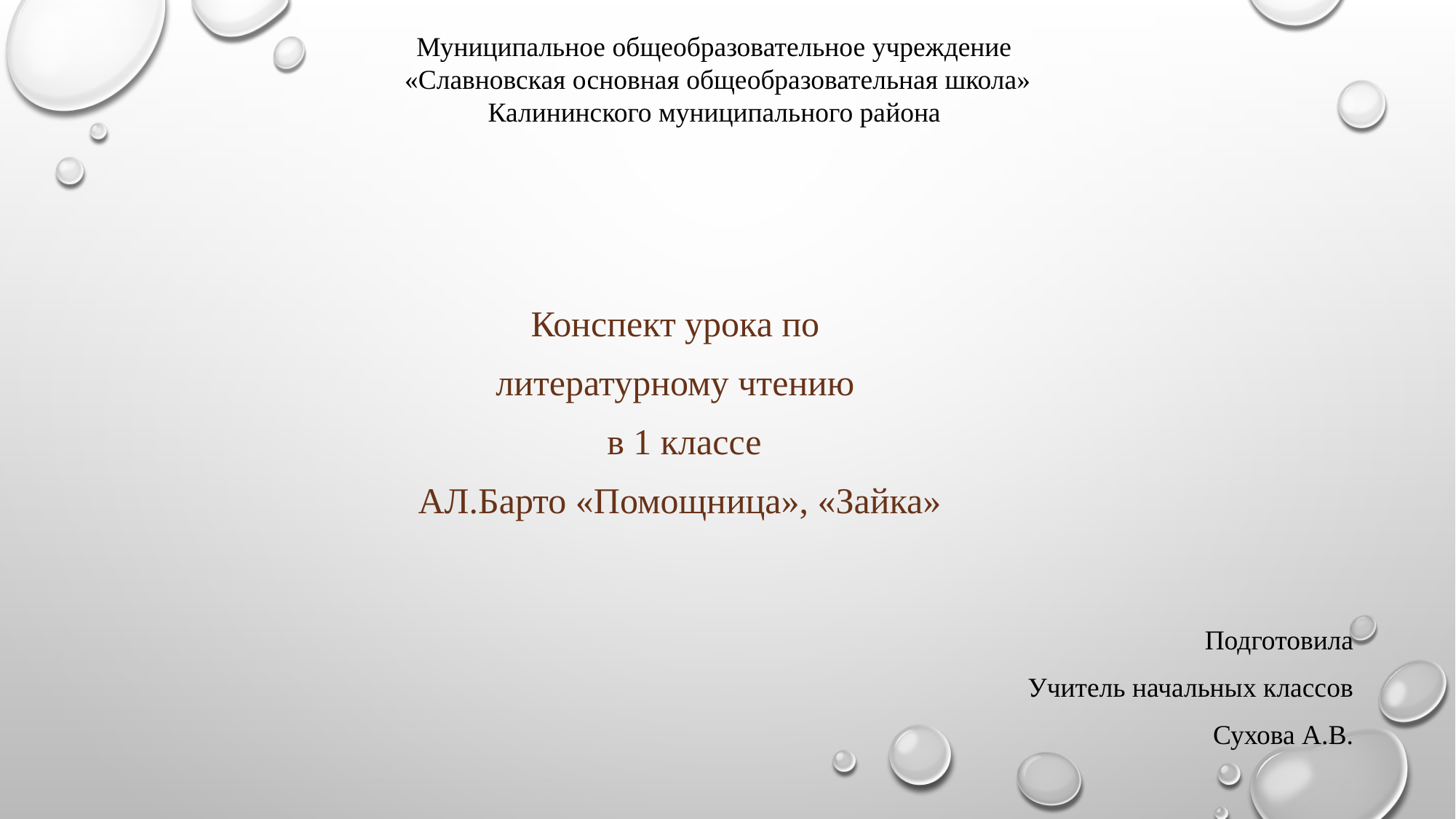

Муниципальное общеобразовательное учреждение
 «Славновская основная общеобразовательная школа»
Калининского муниципального района

Конспект урока по
литературному чтению
 в 1 классе
АЛ.Барто «Помощница», «Зайка»
Подготовила
Учитель начальных классов
Сухова А.В.